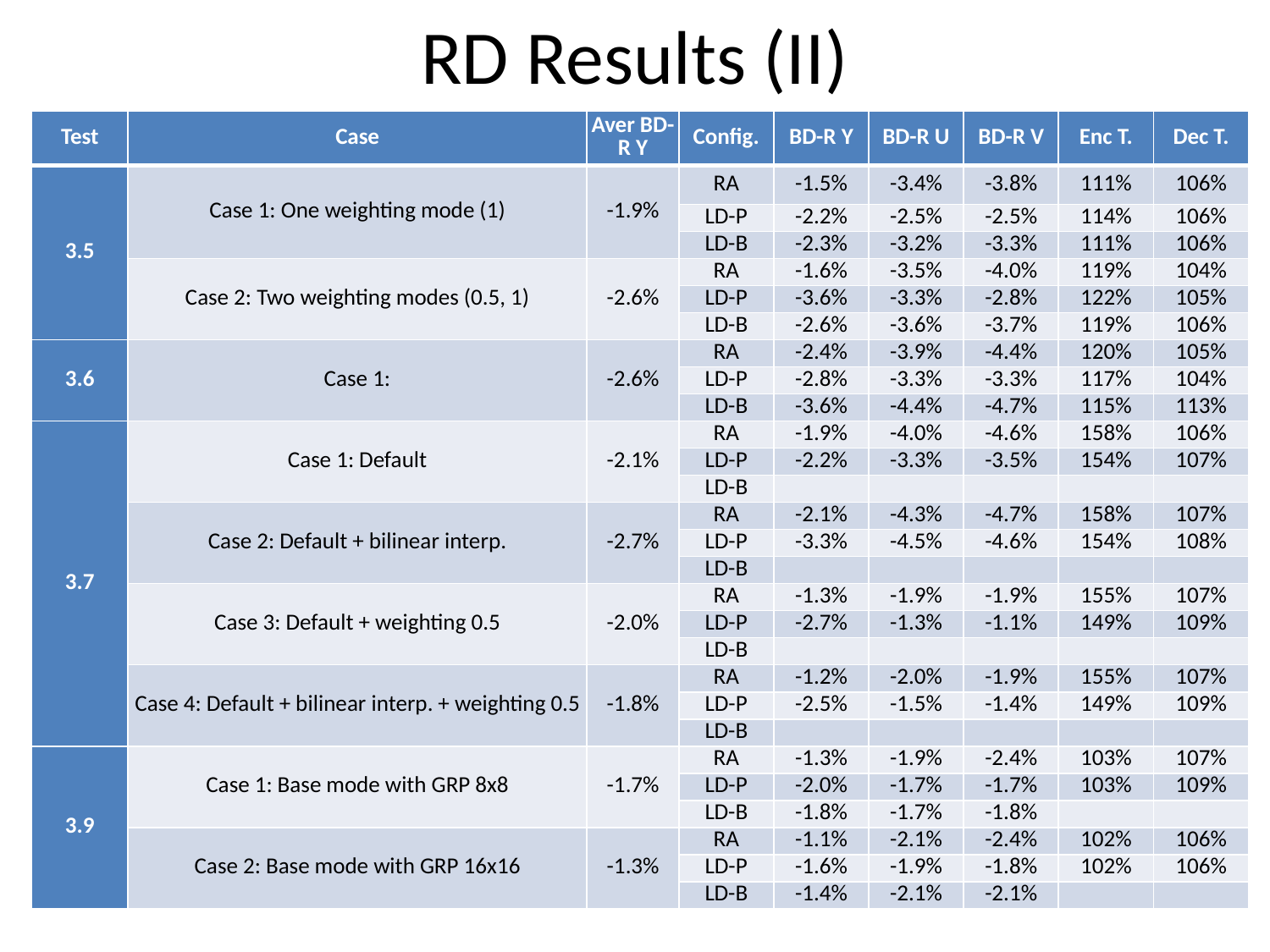

RD Results (II)
| Test | Case | Aver BD-R Y | Config. | BD-R Y | BD-R U | BD-R V | Enc T. | Dec T. |
| --- | --- | --- | --- | --- | --- | --- | --- | --- |
| 3.5 | Case 1: One weighting mode (1) | -1.9% | RA | -1.5% | -3.4% | -3.8% | 111% | 106% |
|  |  |  | LD-P | -2.2% | -2.5% | -2.5% | 114% | 106% |
|  |  |  | LD-B | -2.3% | -3.2% | -3.3% | 111% | 106% |
|  | Case 2: Two weighting modes (0.5, 1) | -2.6% | RA | -1.6% | -3.5% | -4.0% | 119% | 104% |
|  |  |  | LD-P | -3.6% | -3.3% | -2.8% | 122% | 105% |
|  |  |  | LD-B | -2.6% | -3.6% | -3.7% | 119% | 106% |
| 3.6 | Case 1: | -2.6% | RA | -2.4% | -3.9% | -4.4% | 120% | 105% |
|  |  |  | LD-P | -2.8% | -3.3% | -3.3% | 117% | 104% |
|  |  |  | LD-B | -3.6% | -4.4% | -4.7% | 115% | 113% |
| 3.7 | Case 1: Default | -2.1% | RA | -1.9% | -4.0% | -4.6% | 158% | 106% |
|  |  |  | LD-P | -2.2% | -3.3% | -3.5% | 154% | 107% |
|  |  |  | LD-B |  |  |  |  |  |
|  | Case 2: Default + bilinear interp. | -2.7% | RA | -2.1% | -4.3% | -4.7% | 158% | 107% |
|  |  |  | LD-P | -3.3% | -4.5% | -4.6% | 154% | 108% |
|  |  |  | LD-B |  |  |  |  |  |
|  | Case 3: Default + weighting 0.5 | -2.0% | RA | -1.3% | -1.9% | -1.9% | 155% | 107% |
|  |  |  | LD-P | -2.7% | -1.3% | -1.1% | 149% | 109% |
|  |  |  | LD-B |  |  |  |  |  |
|  | Case 4: Default + bilinear interp. + weighting 0.5 | -1.8% | RA | -1.2% | -2.0% | -1.9% | 155% | 107% |
|  |  |  | LD-P | -2.5% | -1.5% | -1.4% | 149% | 109% |
|  |  |  | LD-B |  |  |  |  |  |
| 3.9 | Case 1: Base mode with GRP 8x8 | -1.7% | RA | -1.3% | -1.9% | -2.4% | 103% | 107% |
|  |  |  | LD-P | -2.0% | -1.7% | -1.7% | 103% | 109% |
|  |  |  | LD-B | -1.8% | -1.7% | -1.8% |  |  |
|  | Case 2: Base mode with GRP 16x16 | -1.3% | RA | -1.1% | -2.1% | -2.4% | 102% | 106% |
|  |  |  | LD-P | -1.6% | -1.9% | -1.8% | 102% | 106% |
|  |  |  | LD-B | -1.4% | -2.1% | -2.1% |  |  |